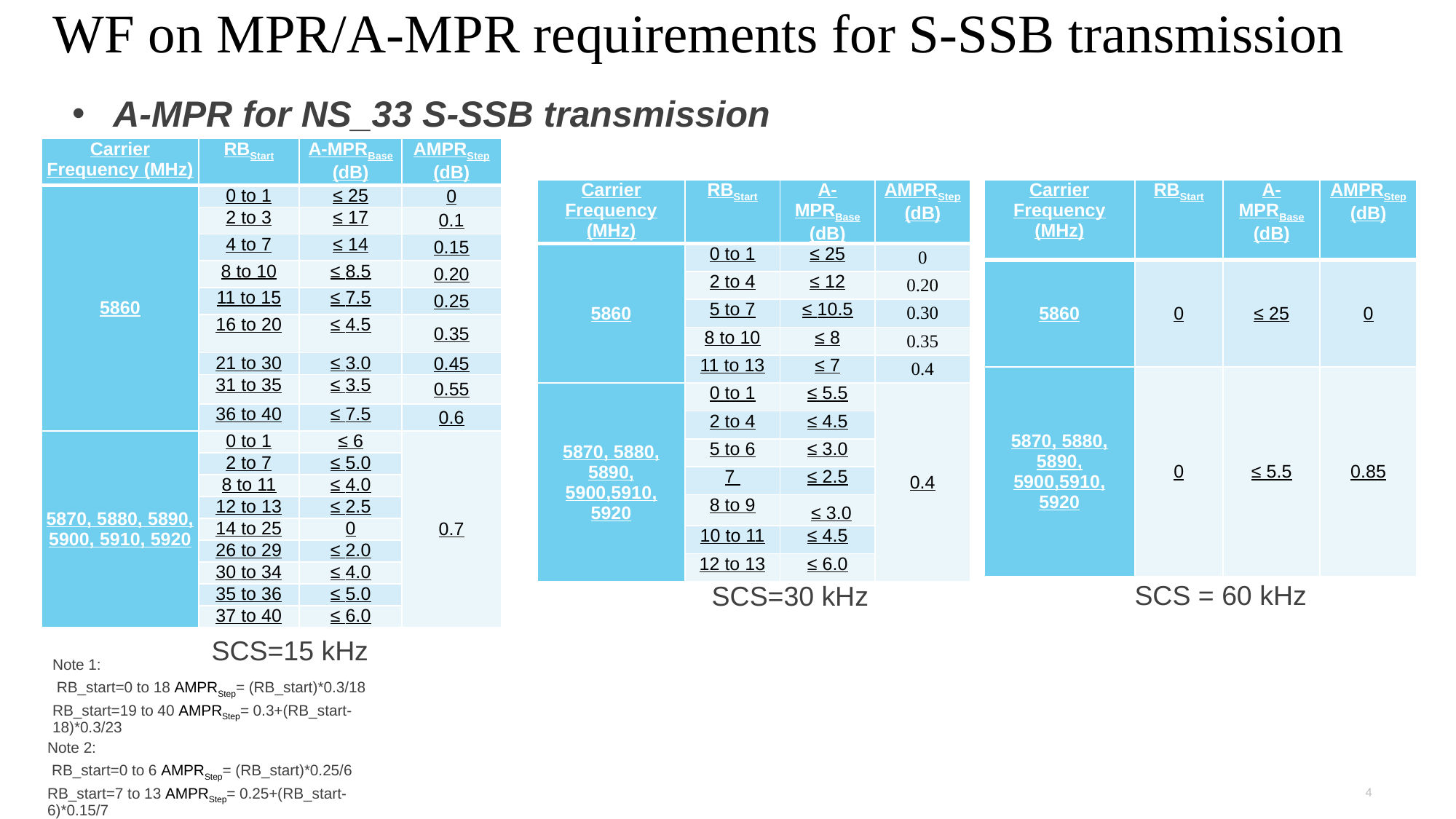

# WF on MPR/A-MPR requirements for S-SSB transmission
A-MPR for NS_33 S-SSB transmission
| Carrier Frequency (MHz) | RBStart | A-MPRBase (dB) | AMPRStep (dB) |
| --- | --- | --- | --- |
| 5860 | 0 to 1 | ≤ 25 | 0 |
|  | 2 to 3 | ≤ 17 | 0.1 |
|  | 4 to 7 | ≤ 14 | 0.15 |
|  | 8 to 10 | ≤ 8.5 | 0.20 |
|  | 11 to 15 | ≤ 7.5 | 0.25 |
|  | 16 to 20 | ≤ 4.5 | 0.35 |
|  | 21 to 30 | ≤ 3.0 | 0.45 |
|  | 31 to 35 | ≤ 3.5 | 0.55 |
|  | 36 to 40 | ≤ 7.5 | 0.6 |
| 5870, 5880, 5890, 5900, 5910, 5920 | 0 to 1 | ≤ 6 | 0.7 |
|  | 2 to 7 | ≤ 5.0 |  |
|  | 8 to 11 | ≤ 4.0 |  |
|  | 12 to 13 | ≤ 2.5 |  |
|  | 14 to 25 | 0 |  |
|  | 26 to 29 | ≤ 2.0 |  |
|  | 30 to 34 | ≤ 4.0 |  |
|  | 35 to 36 | ≤ 5.0 |  |
|  | 37 to 40 | ≤ 6.0 |  |
| Carrier Frequency (MHz) | RBStart | A-MPRBase (dB) | AMPRStep (dB) |
| --- | --- | --- | --- |
| 5860 | 0 | ≤ 25 | 0 |
| 5870, 5880, 5890, 5900,5910, 5920 | 0 | ≤ 5.5 | 0.85 |
| Carrier Frequency (MHz) | RBStart | A-MPRBase (dB) | AMPRStep (dB) |
| --- | --- | --- | --- |
| 5860 | 0 to 1 | ≤ 25 | 0 |
|  | 2 to 4 | ≤ 12 | 0.20 |
|  | 5 to 7 | ≤ 10.5 | 0.30 |
|  | 8 to 10 | ≤ 8 | 0.35 |
|  | 11 to 13 | ≤ 7 | 0.4 |
| 5870, 5880, 5890, 5900,5910, 5920 | 0 to 1 | ≤ 5.5 | 0.4 |
|  | 2 to 4 | ≤ 4.5 |  |
|  | 5 to 6 | ≤ 3.0 |  |
|  | 7 | ≤ 2.5 |  |
|  | 8 to 9 | ≤ 3.0 |  |
|  | 10 to 11 | ≤ 4.5 |  |
|  | 12 to 13 | ≤ 6.0 |  |
SCS = 60 kHz
SCS=30 kHz
SCS=15 kHz
Note 1:
 RB_start=0 to 18 AMPRStep= (RB_start)*0.3/18
RB_start=19 to 40 AMPRStep= 0.3+(RB_start-18)*0.3/23
Note 2:
 RB_start=0 to 6 AMPRStep= (RB_start)*0.25/6
RB_start=7 to 13 AMPRStep= 0.25+(RB_start-6)*0.15/7